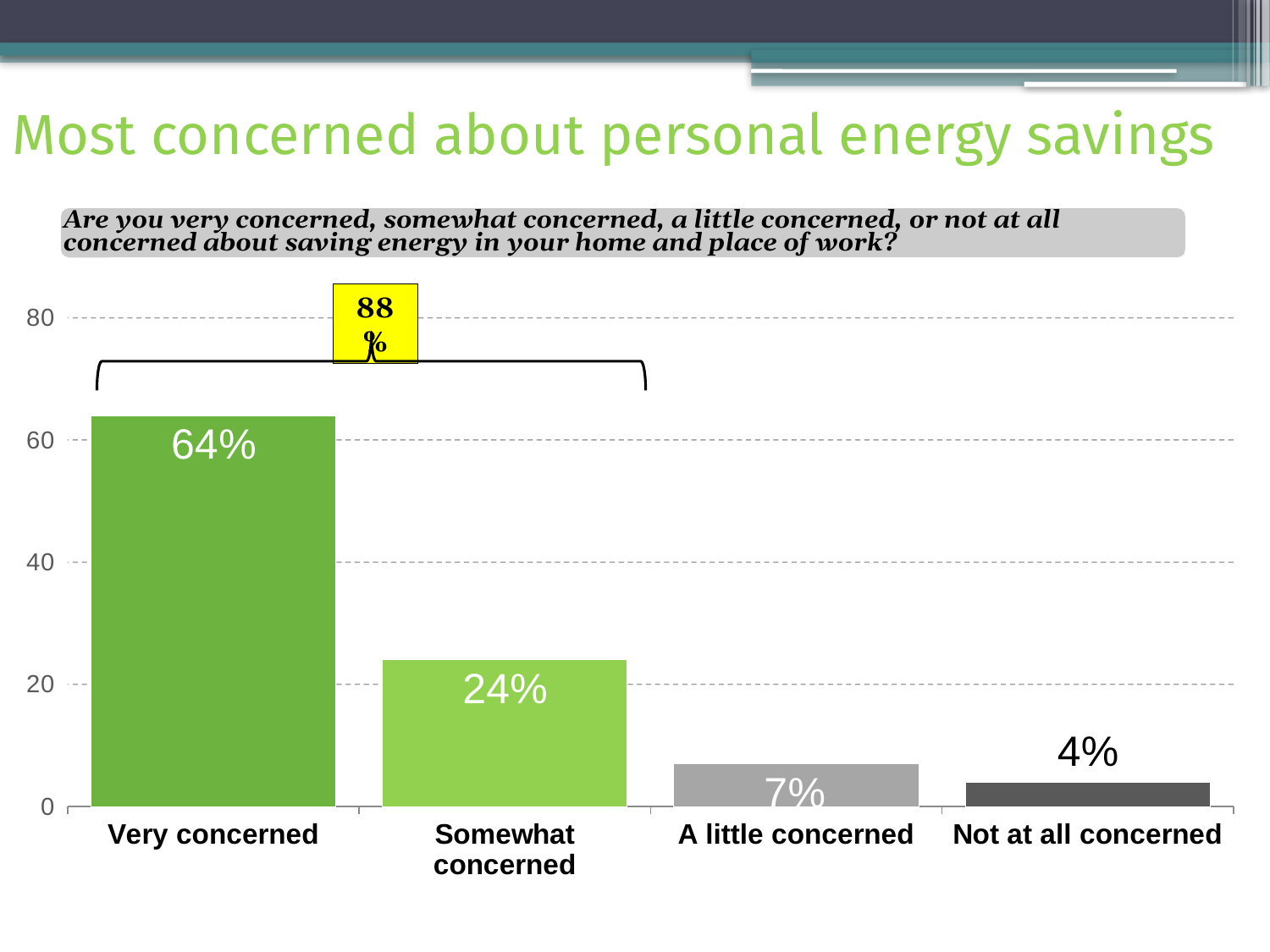

# Most concerned about personal energy savings
Are you very concerned, somewhat concerned, a little concerned, or not at all concerned about saving energy in your home and place of work?

### Chart

| Category |  |
|---|---|
| Very concerned | 64.0 |
| Somewhat concerned | 24.0 |
| A little concerned | 7.0 |
| Not at all concerned | 4.0 |
88%